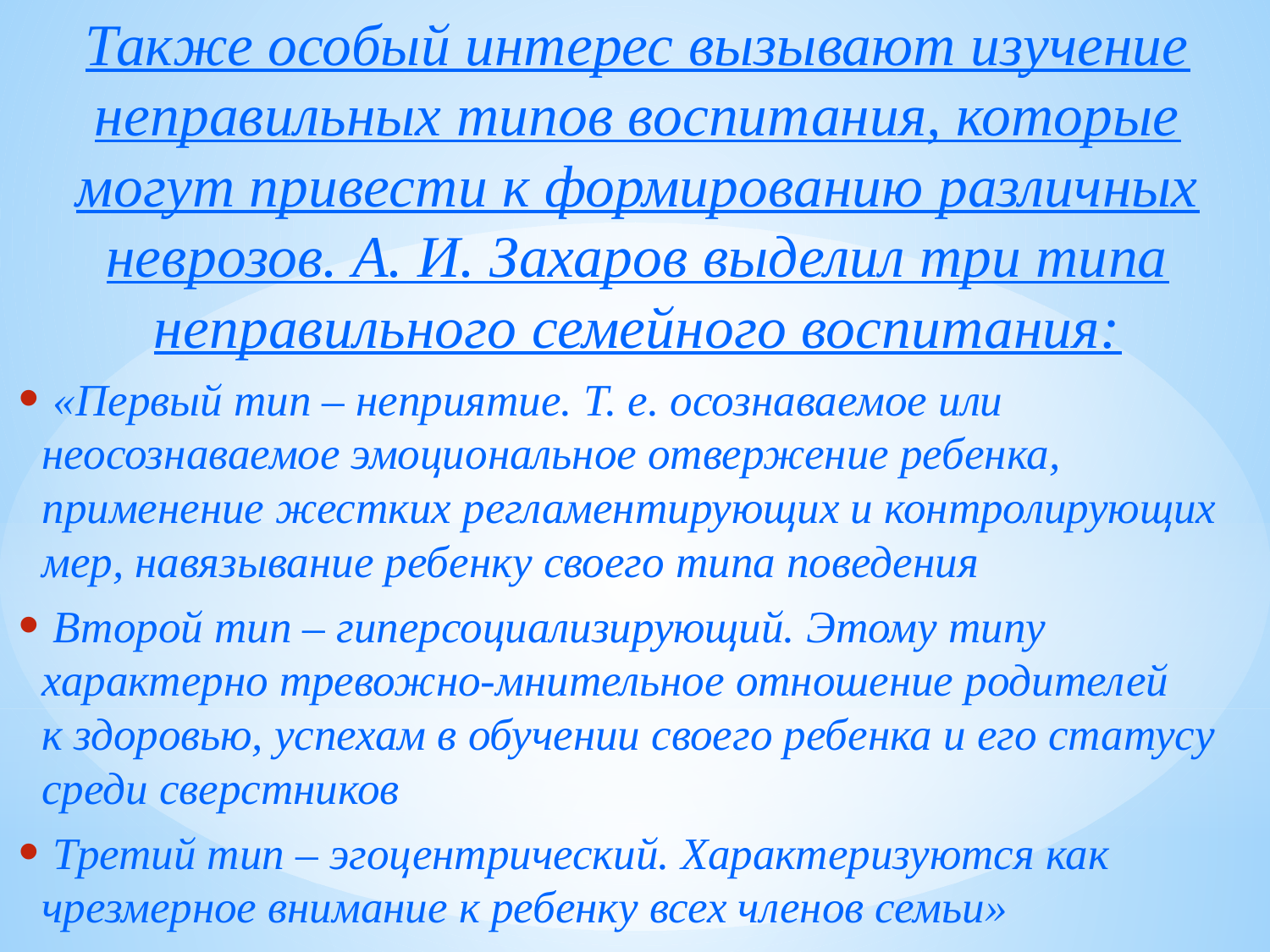

Также особый интерес вызывают изучение неправильных типов воспитания, которые могут привести к формированию различных неврозов. А. И. Захаров выделил три типа неправильного семейного воспитания:
 «Первый тип – неприятие. Т. е. осознаваемое или неосознаваемое эмоциональное отвержение ребенка, применение жестких регламентирующих и контролирующих мер, навязывание ребенку своего типа поведения
 Второй тип – гиперсоциализирующий. Этому типу характерно тревожно-мнительное отношение родителей к здоровью, успехам в обучении своего ребенка и его статусу среди сверстников
 Третий тип – эгоцентрический. Характеризуются как чрезмерное внимание к ребенку всех членов семьи»